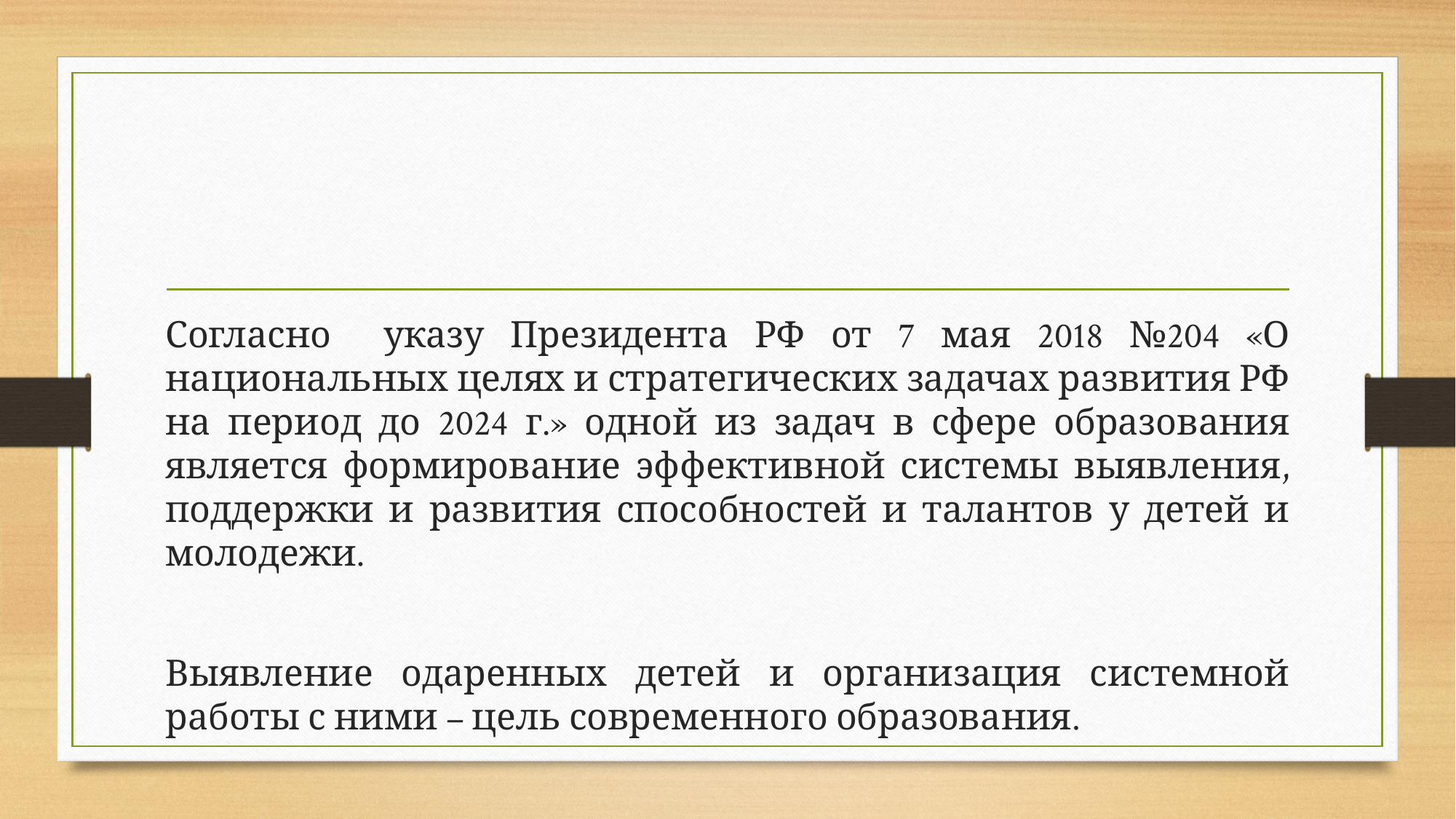

Согласно  указу Президента РФ от 7 мая 2018 №204 «О национальных целях и стратегических задачах развития РФ на период до 2024 г.» одной из задач в сфере образования является формирование эффективной системы выявления, поддержки и развития способностей и талантов у детей и молодежи.

Выявление одаренных детей и организация системной работы с ними – цель современного образования.